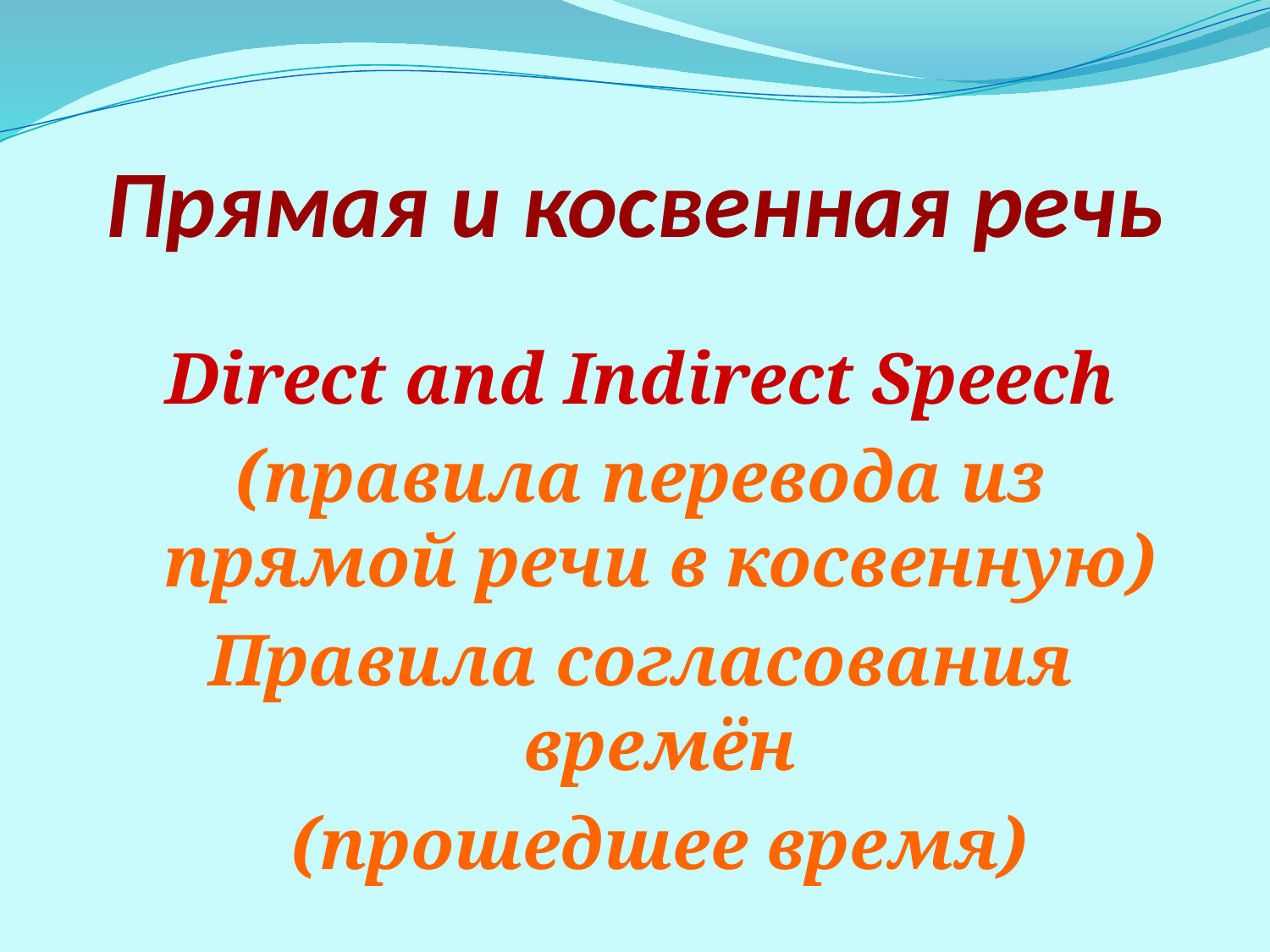

# Прямая и косвенная речь
Direct and Indirect Speech
(правила перевода из прямой речи в косвенную)
Правила согласования времён
  (прошедшее время)